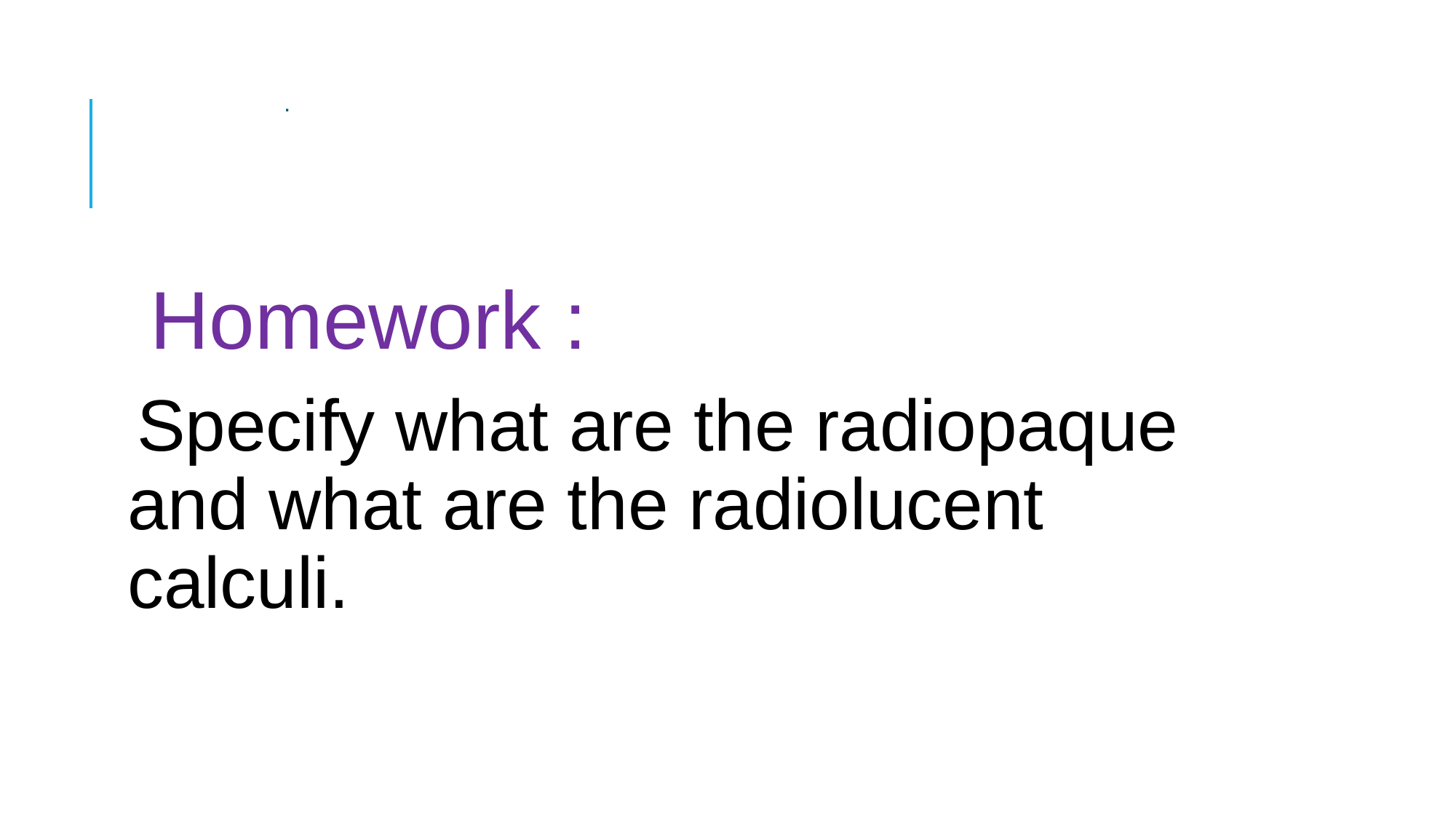

# .
Homework :
 Specify what are the radiopaque and what are the radiolucent calculi.